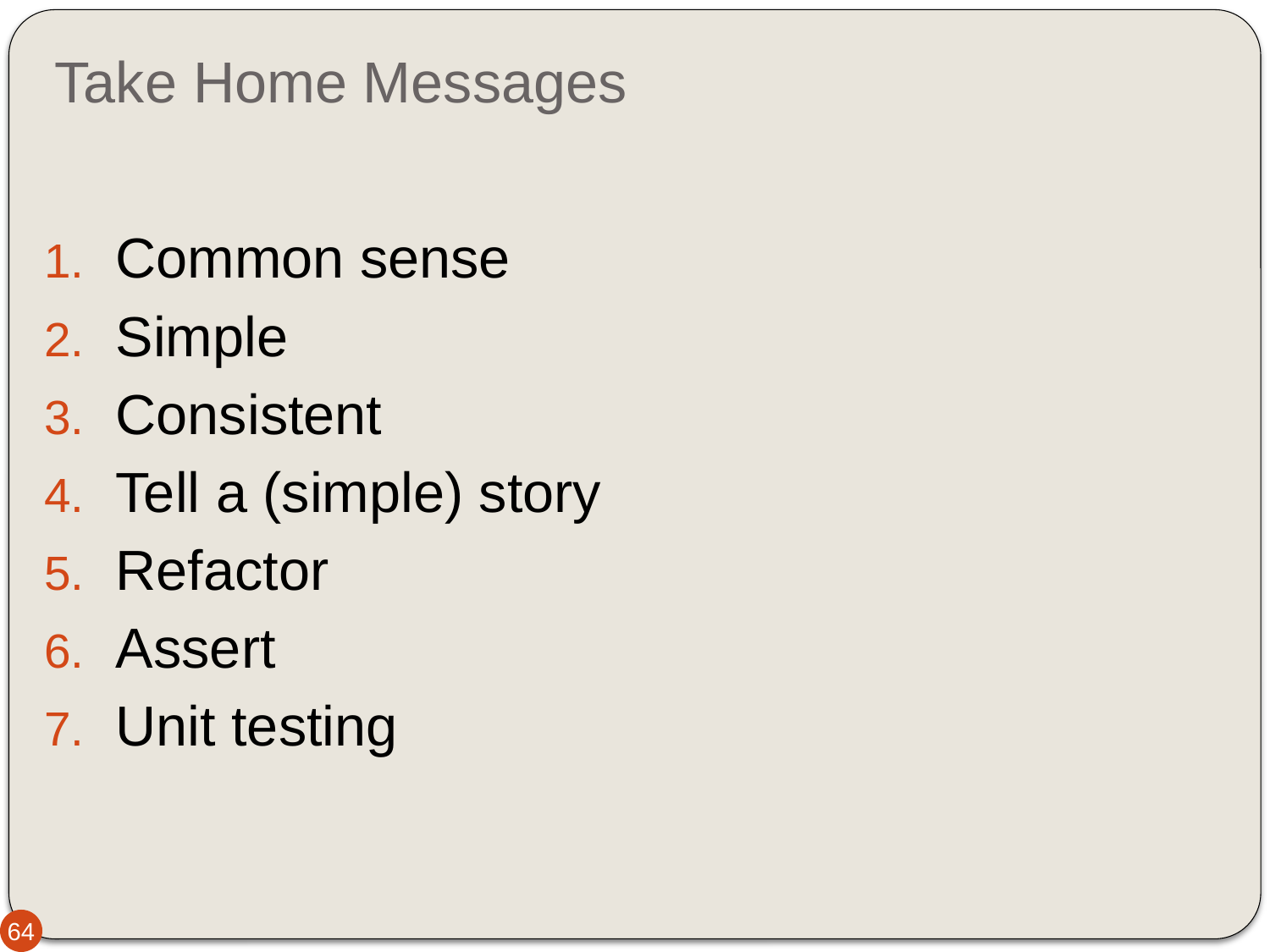

# Take Home Messages

Common sense
Simple
Consistent
Tell a (simple) story
Refactor
Assert
Unit testing

64